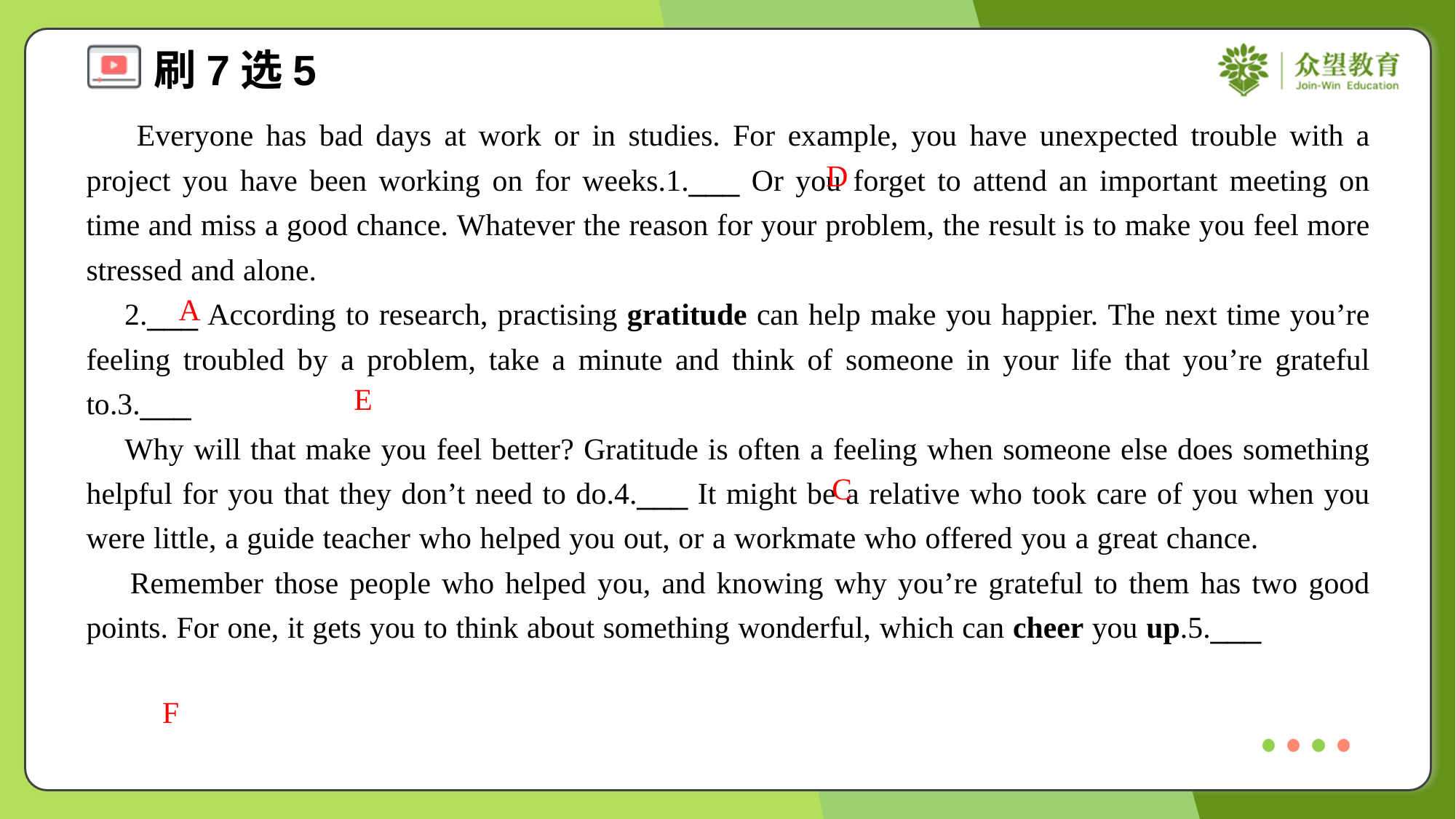

Everyone has bad days at work or in studies. For example, you have unexpected trouble with a project you have been working on for weeks.1.___ Or you forget to attend an important meeting on time and miss a good chance. Whatever the reason for your problem, the result is to make you feel more stressed and alone.
    2.___ According to research, practising gratitude can help make you happier. The next time you’re feeling troubled by a problem, take a minute and think of someone in your life that you’re grateful to.3.___
    Why will that make you feel better? Gratitude is often a feeling when someone else does something helpful for you that they don’t need to do.4.___ It might be a relative who took care of you when you were little, a guide teacher who helped you out, or a workmate who offered you a great chance.
    Remember those people who helped you, and knowing why you’re grateful to them has two good points. For one, it gets you to think about something wonderful, which can cheer you up.5.___
D
A
E
C
F